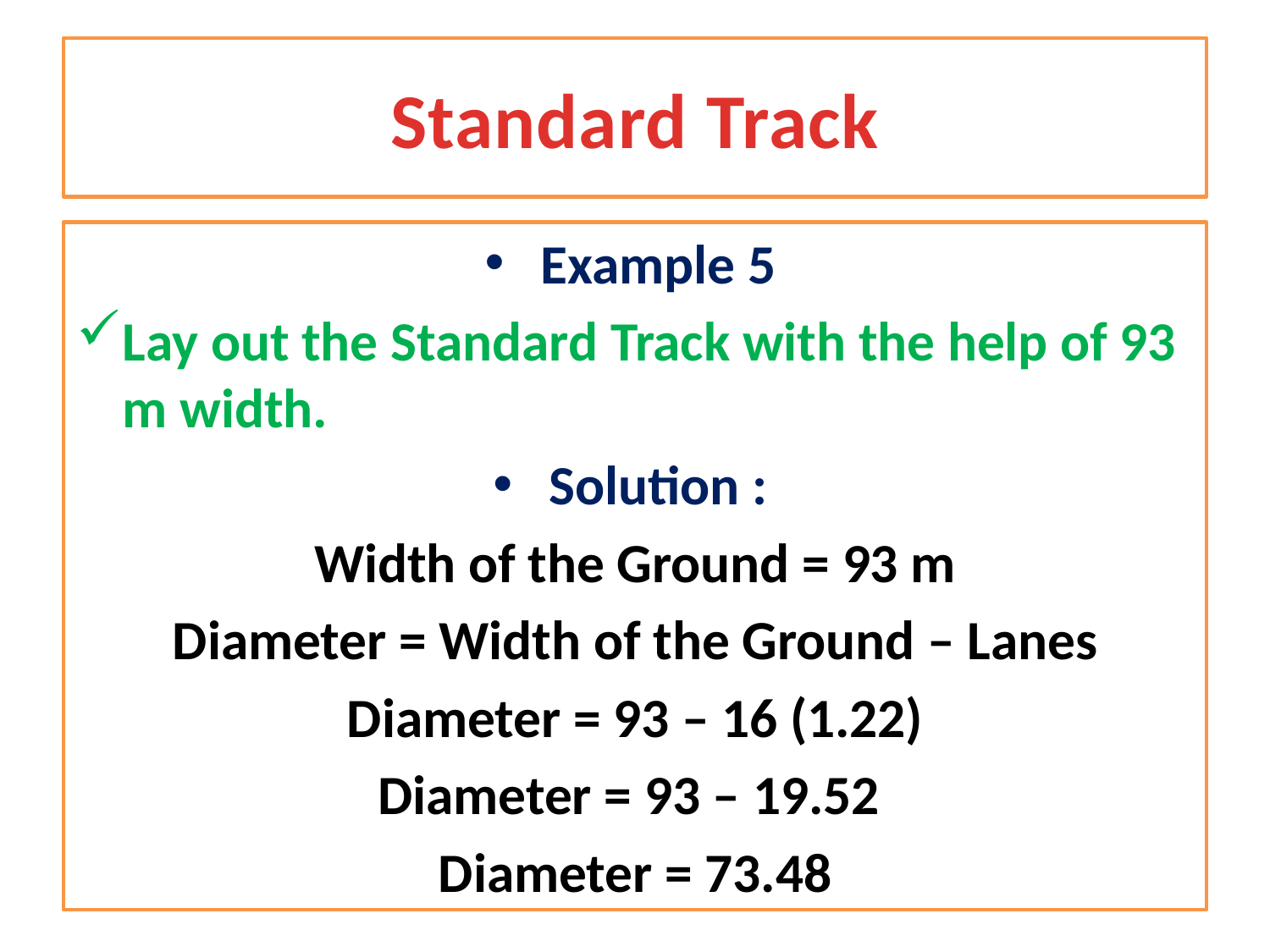

# Standard Track
Example 5
Lay out the Standard Track with the help of 93 m width.
Solution :
Width of the Ground = 93 m
Diameter = Width of the Ground – Lanes
Diameter = 93 – 16 (1.22)
Diameter = 93 – 19.52
Diameter = 73.48